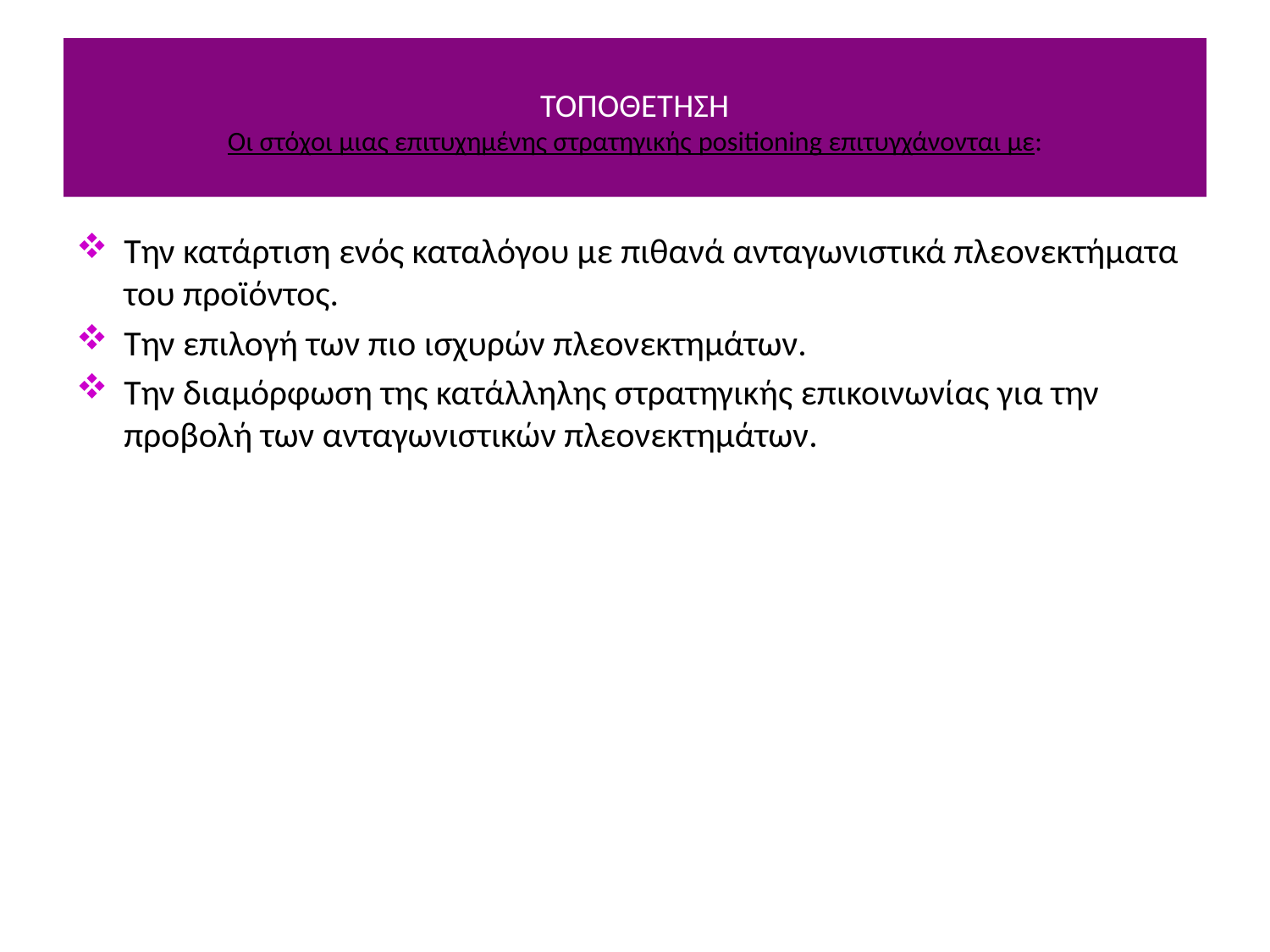

# ΤΟΠΟΘΕΤΗΣΗ Οι στόχοι μιας επιτυχημένης στρατηγικής positioning επιτυγχάνονται με:
Την κατάρτιση ενός καταλόγου με πιθανά ανταγωνιστικά πλεονεκτήματα του προϊόντος.
Την επιλογή των πιο ισχυρών πλεονεκτημάτων.
Την διαμόρφωση της κατάλληλης στρατηγικής επικοινωνίας για την προβολή των ανταγωνιστικών πλεονεκτημάτων.